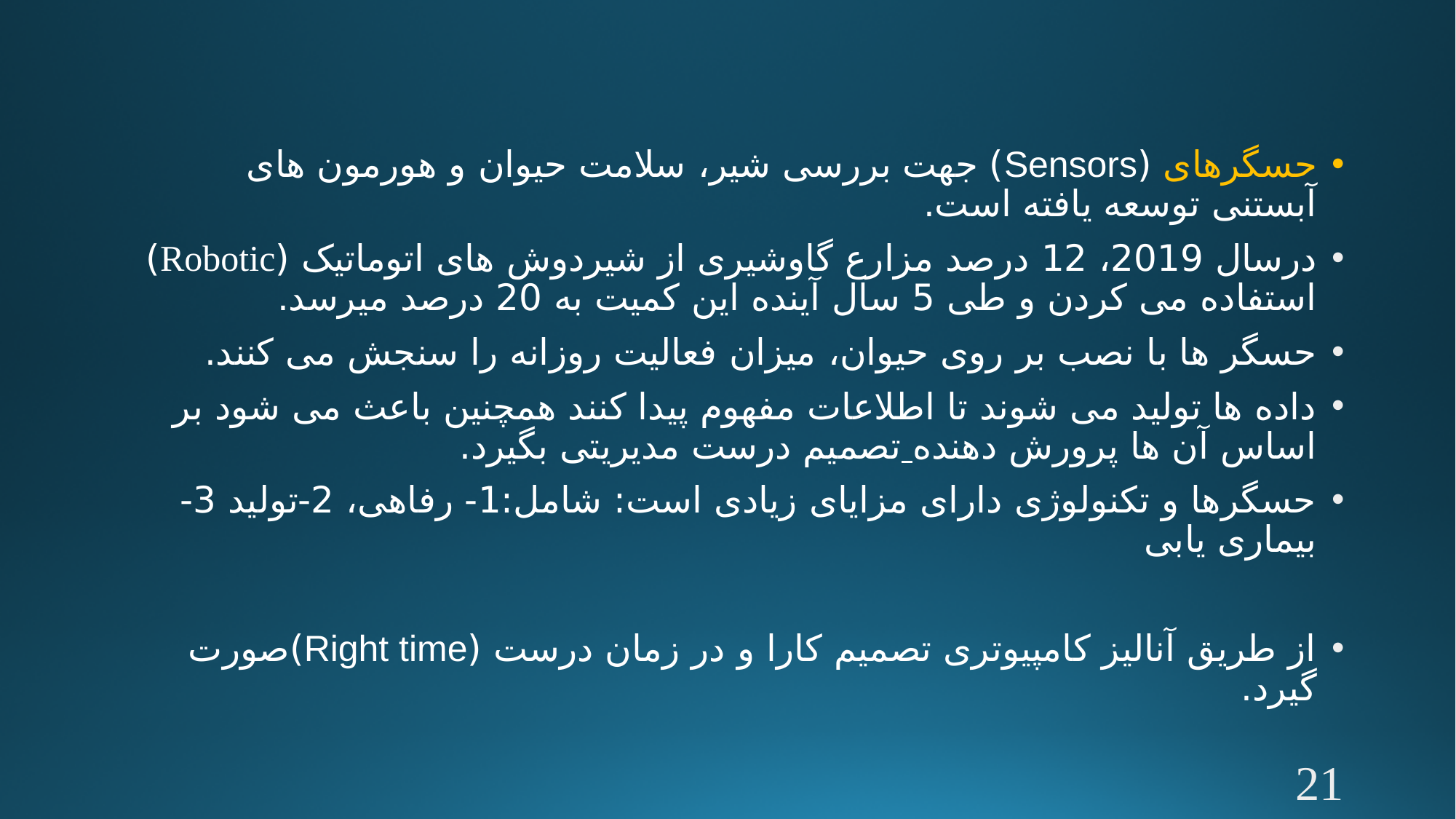

#
حسگرهای (Sensors) جهت بررسی شیر، سلامت حیوان و هورمون های آبستنی توسعه یافته است.
درسال 2019، 12 درصد مزارع گاوشیری از شیردوش های اتوماتیک (Robotic) استفاده می کردن و طی 5 سال آینده این کمیت به 20 درصد میرسد.
حسگر ها با نصب بر روی حیوان، میزان فعالیت روزانه را سنجش می کنند.
داده ها تولید می شوند تا اطلاعات مفهوم پیدا کنند همچنین باعث می شود بر اساس آن ها پرورش دهنده تصمیم درست مدیریتی بگیرد.
حسگرها و تکنولوژی دارای مزایای زیادی است: شامل:1- رفاهی، 2-تولید 3-بیماری یابی

از طریق آنالیز کامپیوتری تصمیم کارا و در زمان درست (Right time)صورت گیرد.
21